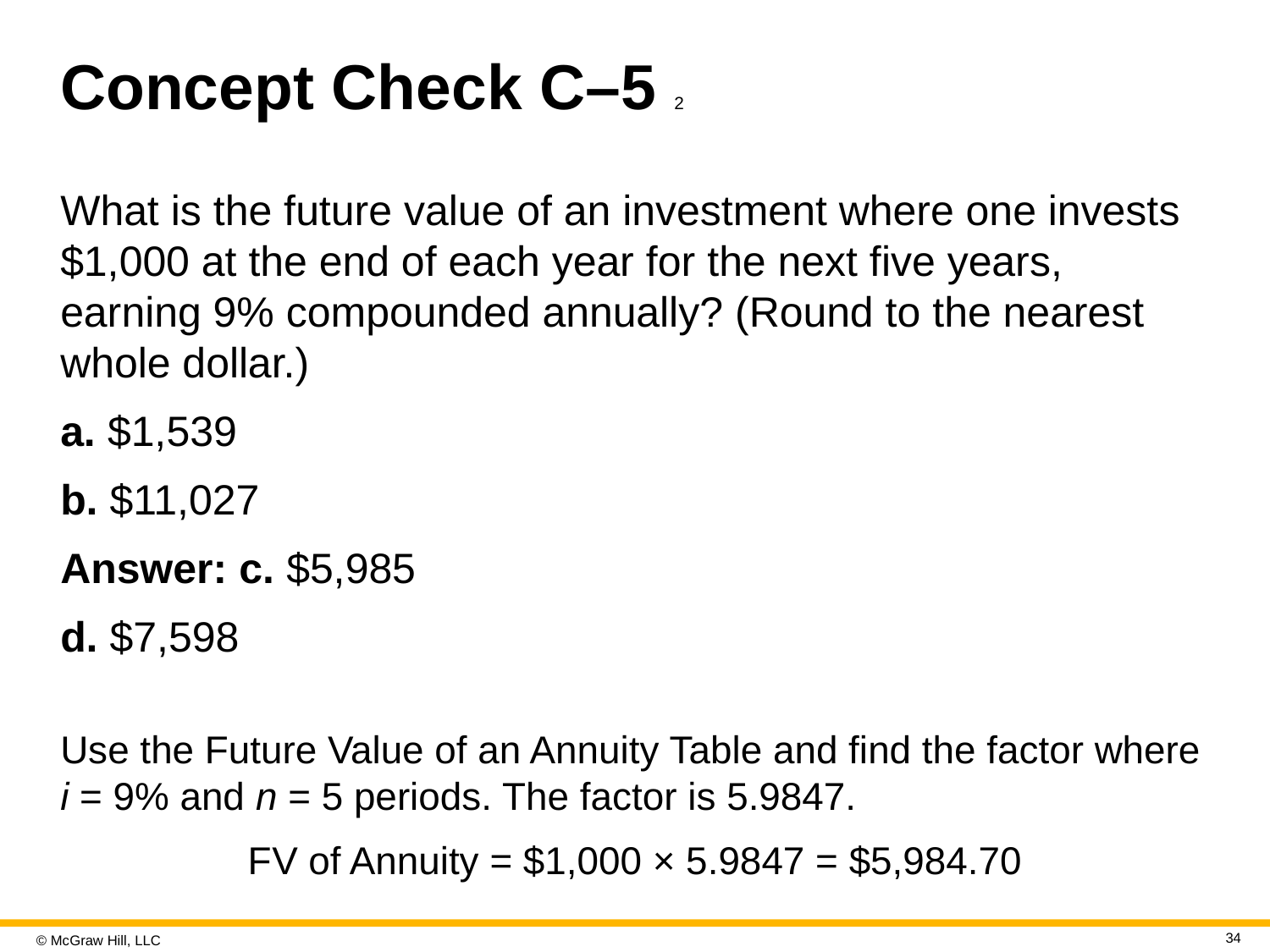

# Concept Check C–5 2
What is the future value of an investment where one invests $1,000 at the end of each year for the next five years, earning 9% compounded annually? (Round to the nearest whole dollar.)
a. $1,539
b. $11,027
Answer: c. $5,985
d. $7,598
Use the Future Value of an Annuity Table and find the factor where i = 9% and n = 5 periods. The factor is 5.9847.
F V of Annuity = $1,000 × 5.9847 = $5,984.70
34